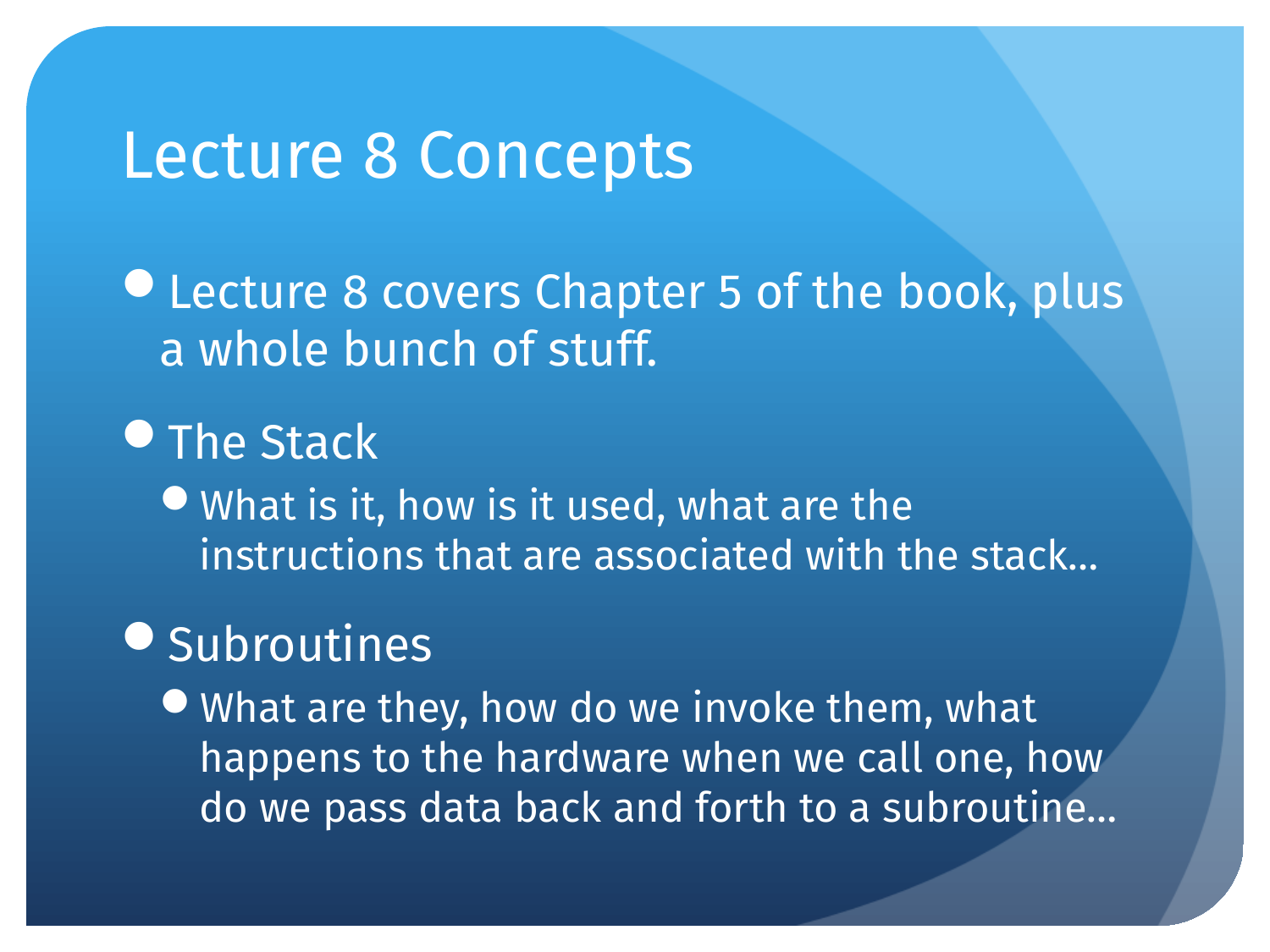

# Lecture 8 Concepts
Lecture 8 covers Chapter 5 of the book, plus a whole bunch of stuff.
The Stack
What is it, how is it used, what are the instructions that are associated with the stack…
Subroutines
What are they, how do we invoke them, what happens to the hardware when we call one, how do we pass data back and forth to a subroutine…